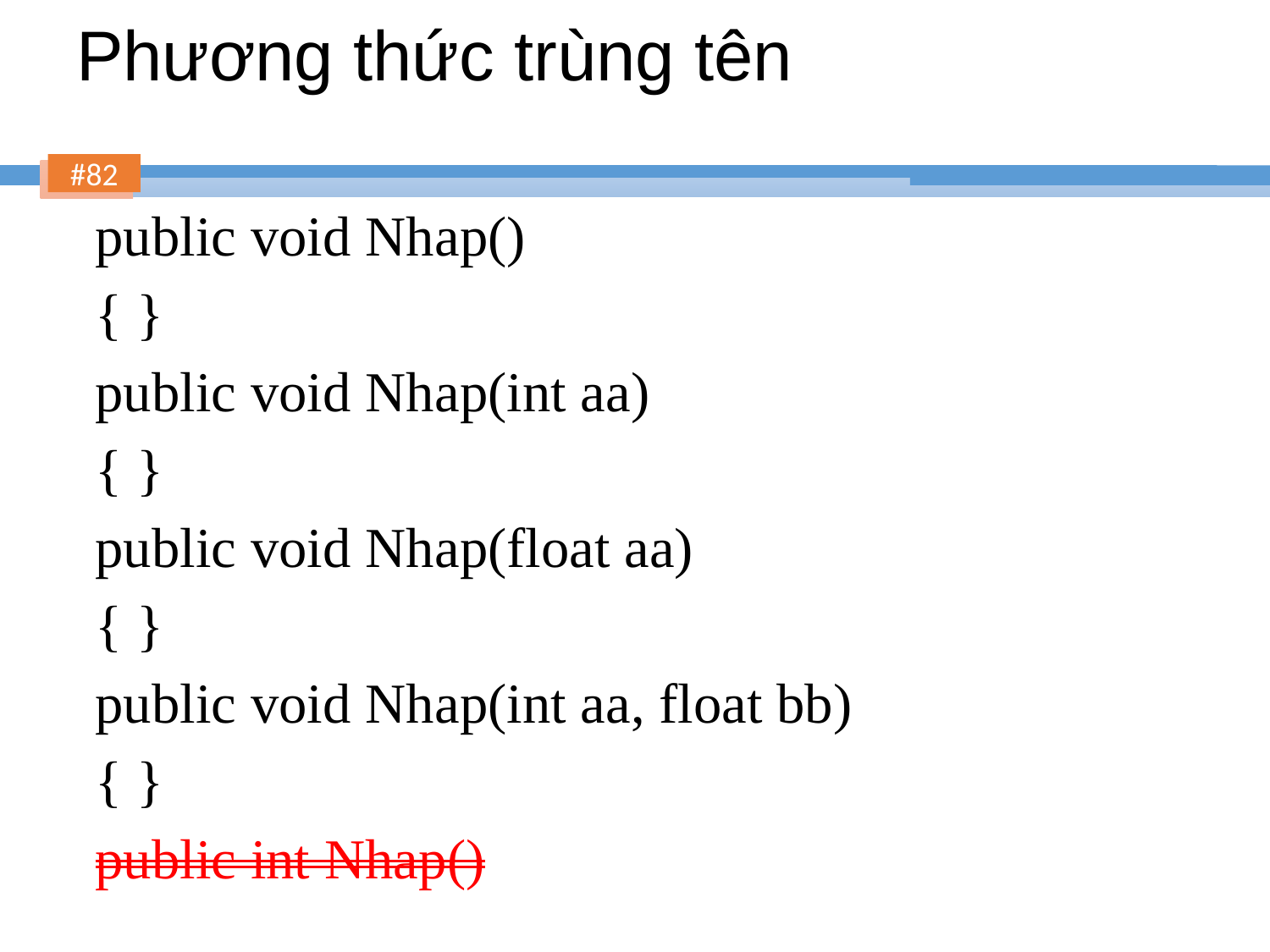

# Phương thức trùng tên
public void Nhap()
{ }
public void Nhap(int aa)
{ }
public void Nhap(float aa)
{ }
public void Nhap(int aa, float bb)
{ }
public int Nhap()
82